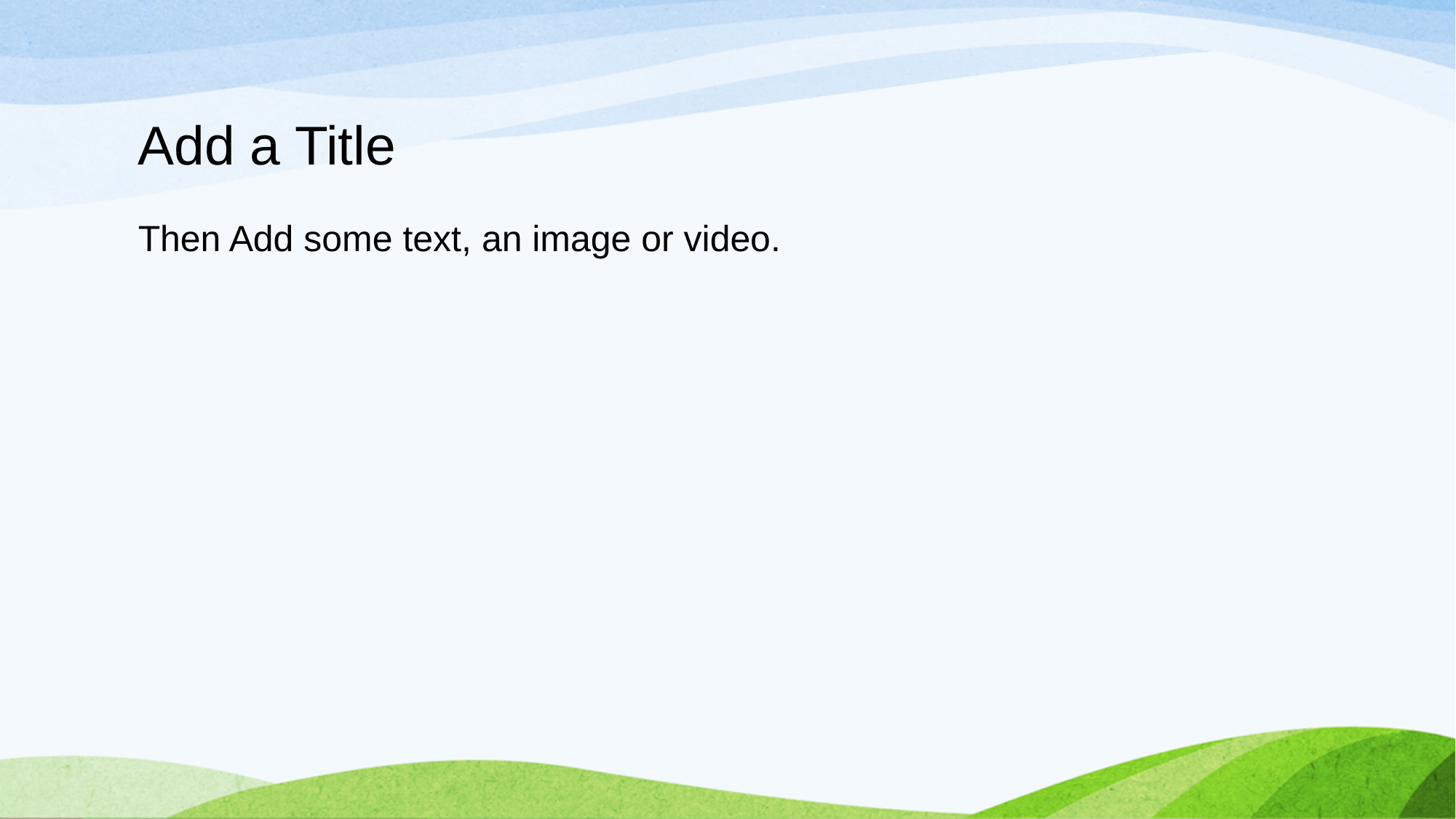

# Add a Title
Then Add some text, an image or video.